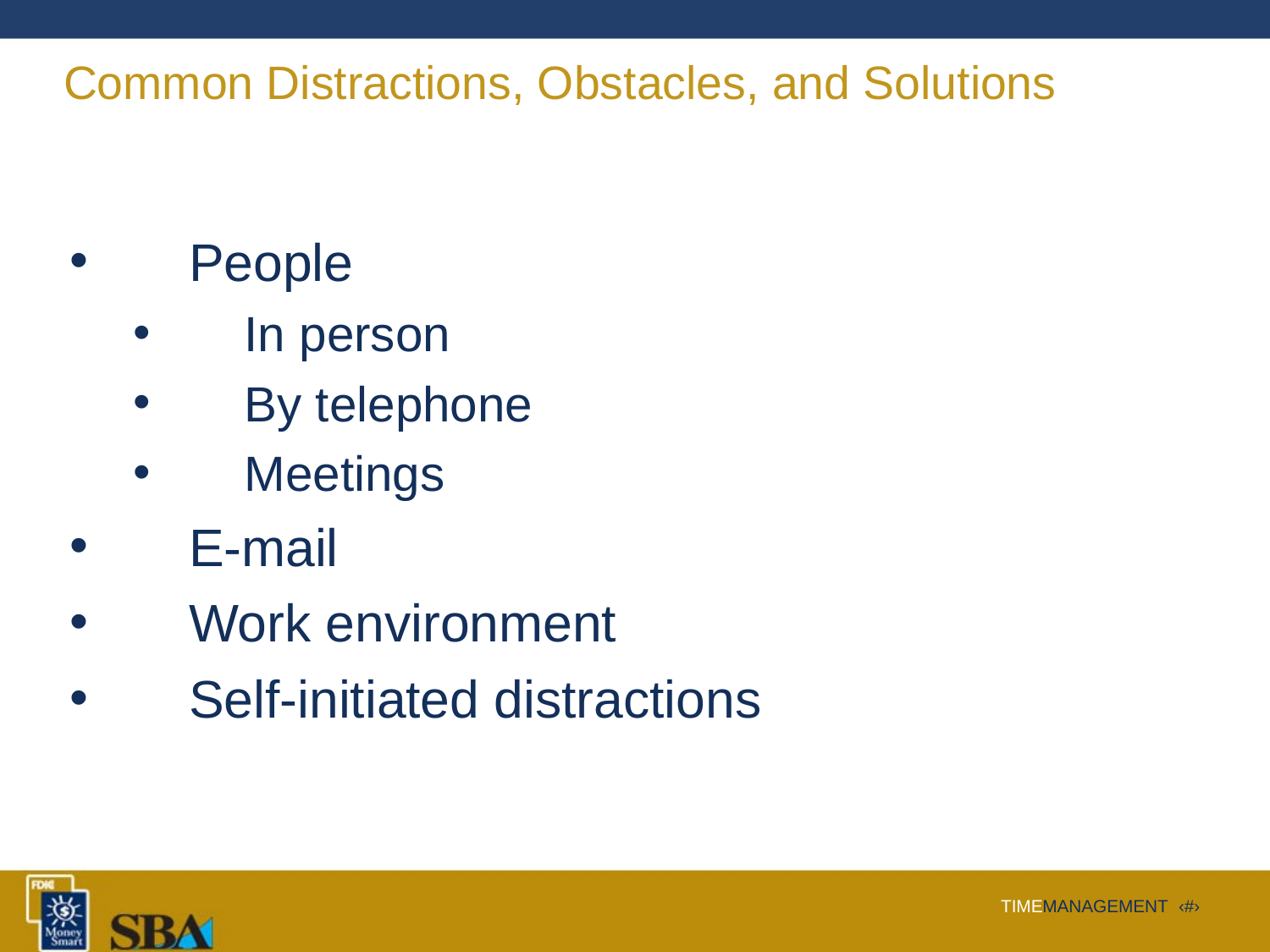

# Common Distractions, Obstacles, and Solutions
People
In person
By telephone
Meetings
E-mail
Work environment
Self-initiated distractions